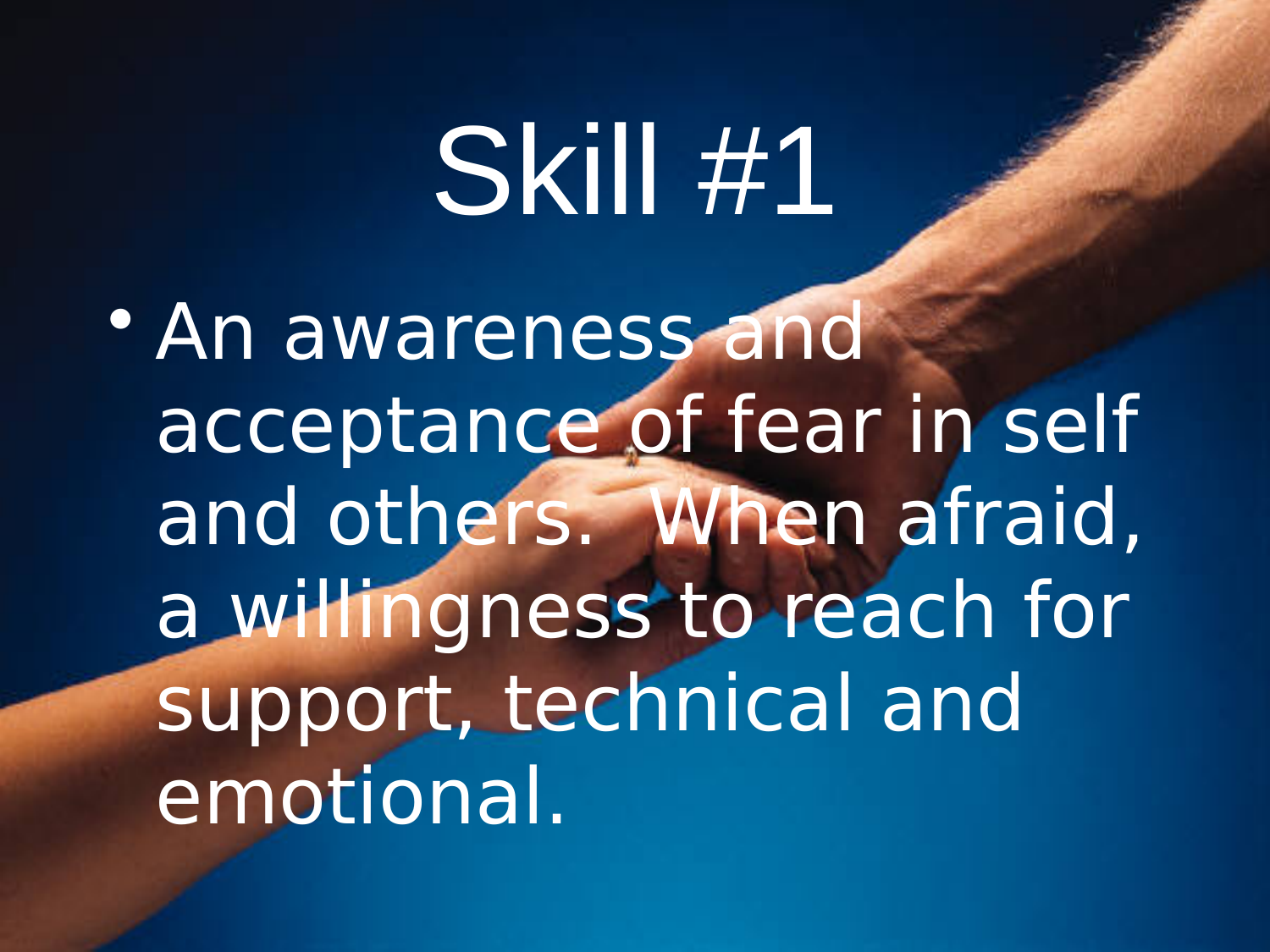

# Skill #1
An awareness and acceptance of fear in self and others.  When afraid, a willingness to reach for support, technical and emotional.